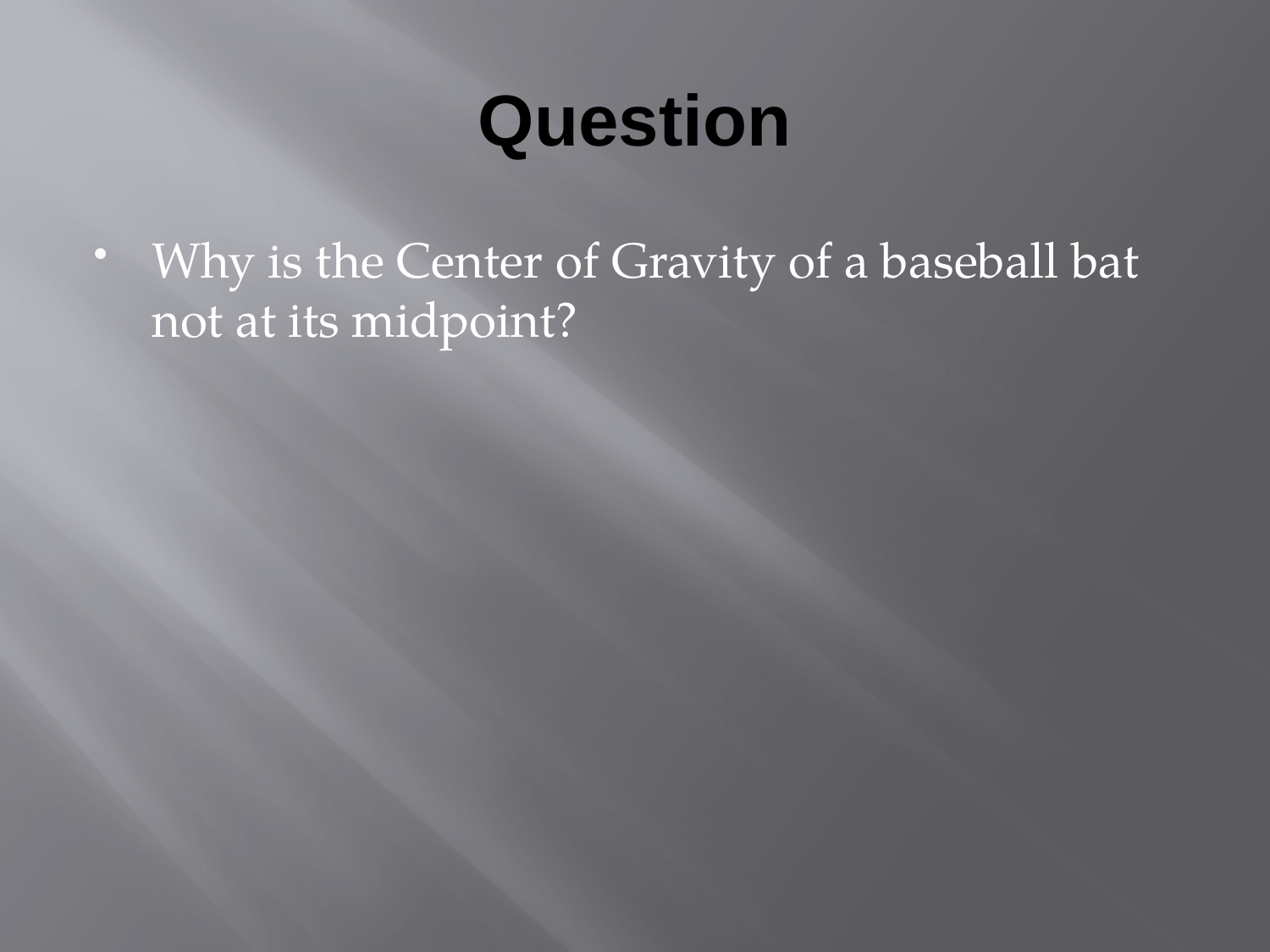

# Question
Why is the Center of Gravity of a baseball bat not at its midpoint?